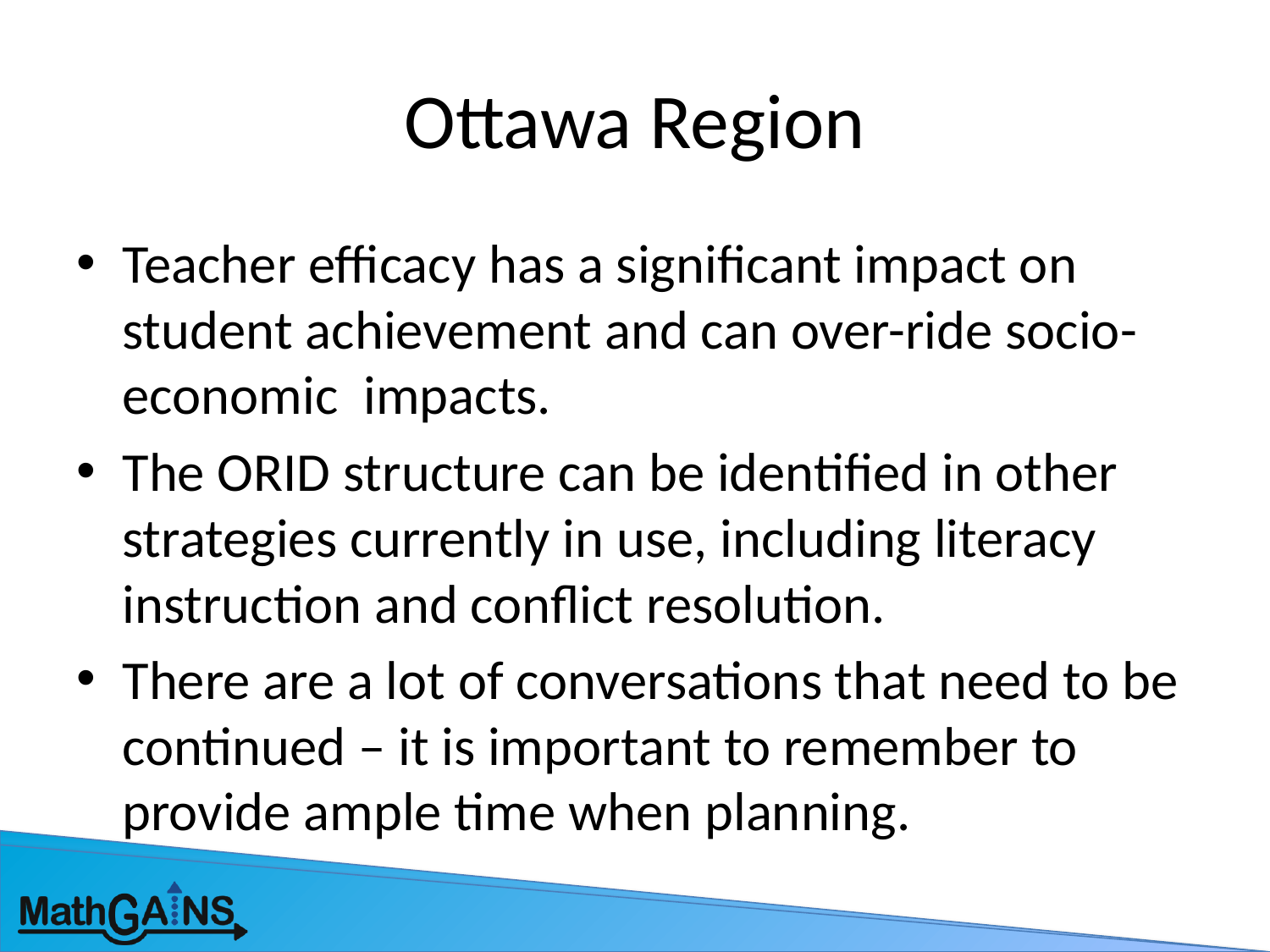

# Ottawa Region
Teacher efficacy has a significant impact on student achievement and can over-ride socio-economic  impacts.
The ORID structure can be identified in other strategies currently in use, including literacy instruction and conflict resolution.
There are a lot of conversations that need to be continued – it is important to remember to provide ample time when planning.